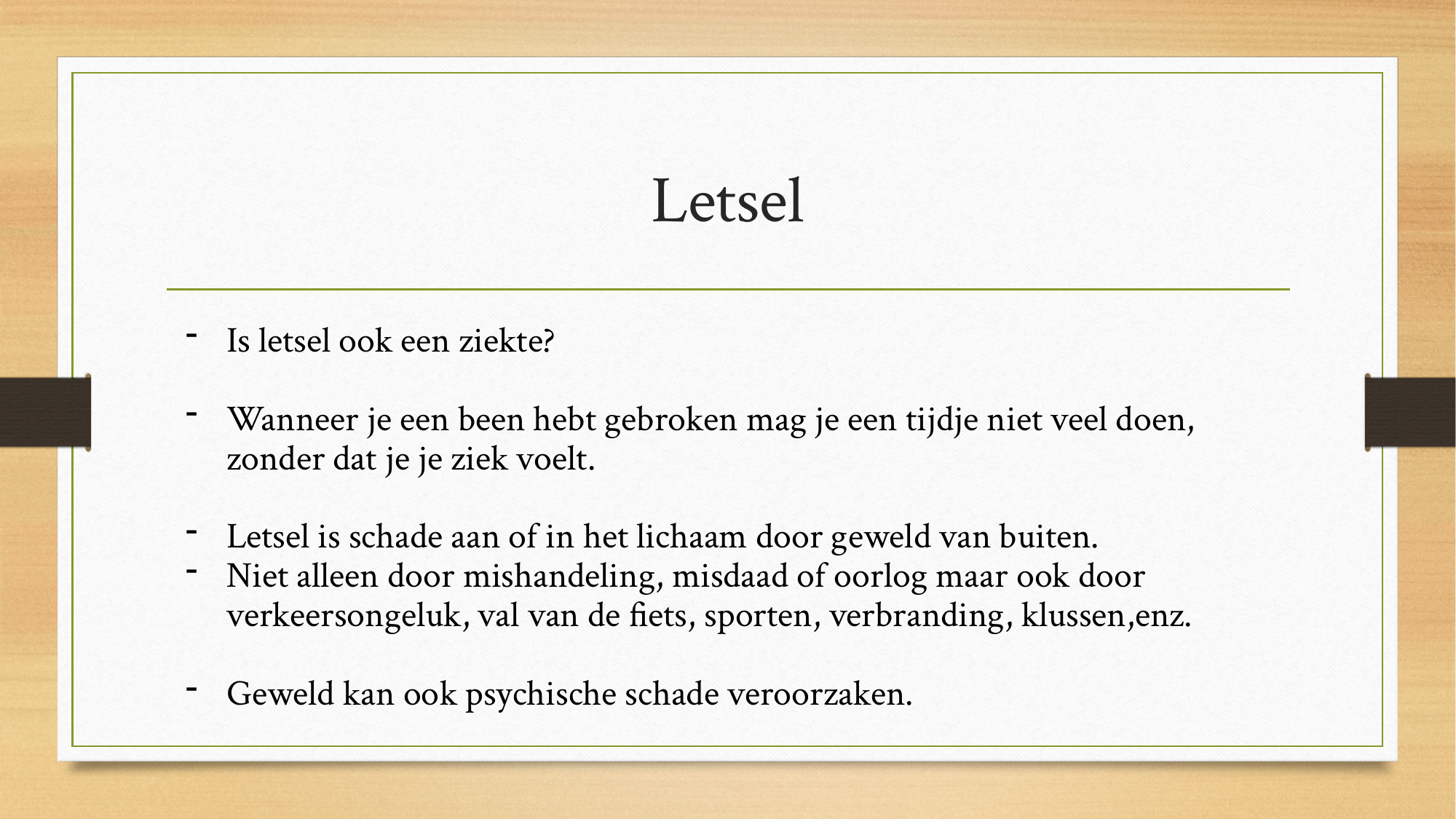

# Letsel
Is letsel ook een ziekte?

Wanneer je een been hebt gebroken mag je een tijdje niet veel doen, zonder dat je je ziek voelt.

Letsel is schade aan of in het lichaam door geweld van buiten.
Niet alleen door mishandeling, misdaad of oorlog maar ook door verkeersongeluk, val van de fiets, sporten, verbranding, klussen,enz.

Geweld kan ook psychische schade veroorzaken.